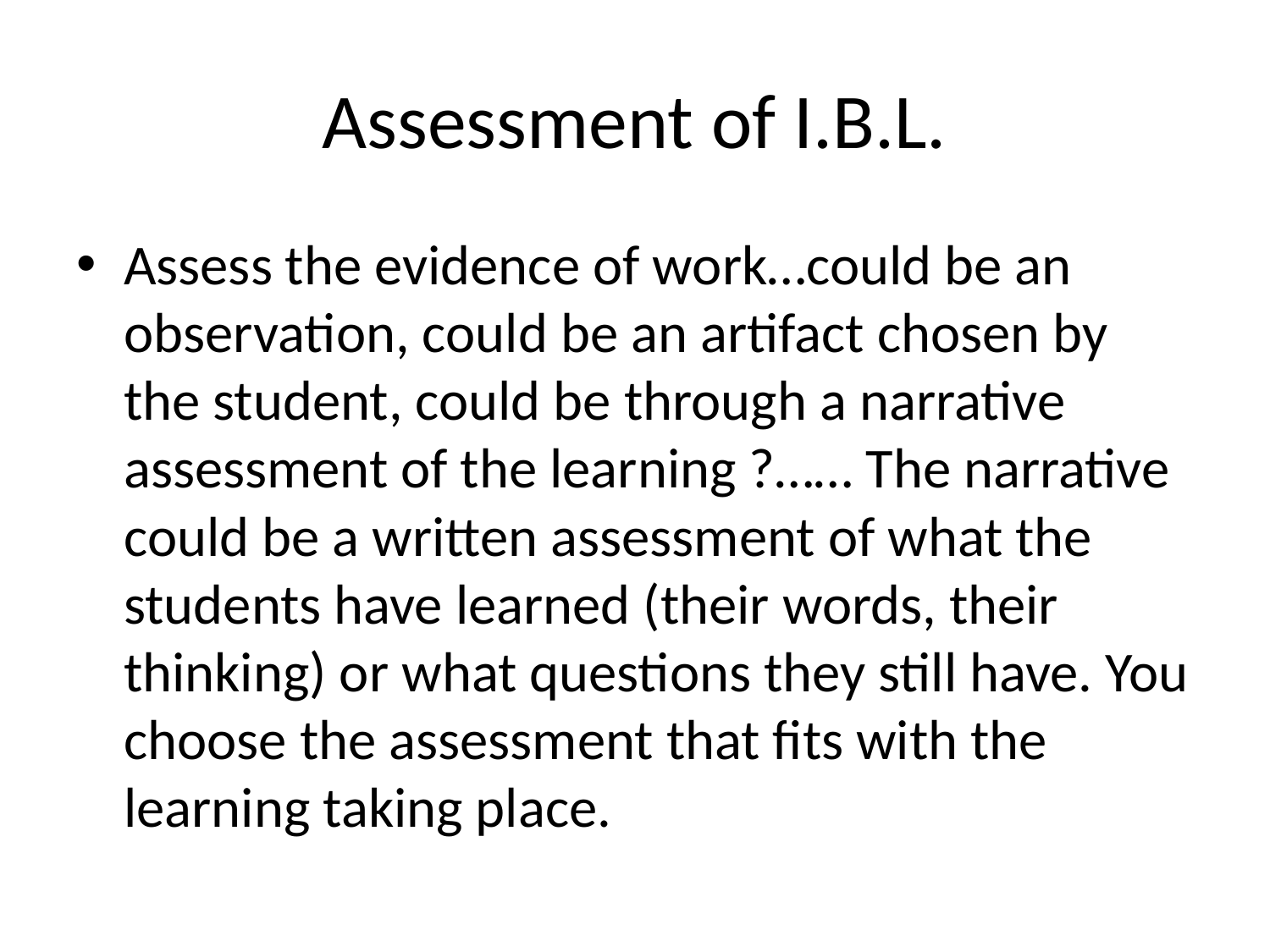

# Assessment of I.B.L.
Assess the evidence of work…could be an observation, could be an artifact chosen by the student, could be through a narrative assessment of the learning ?…… The narrative could be a written assessment of what the students have learned (their words, their thinking) or what questions they still have. You choose the assessment that fits with the learning taking place.